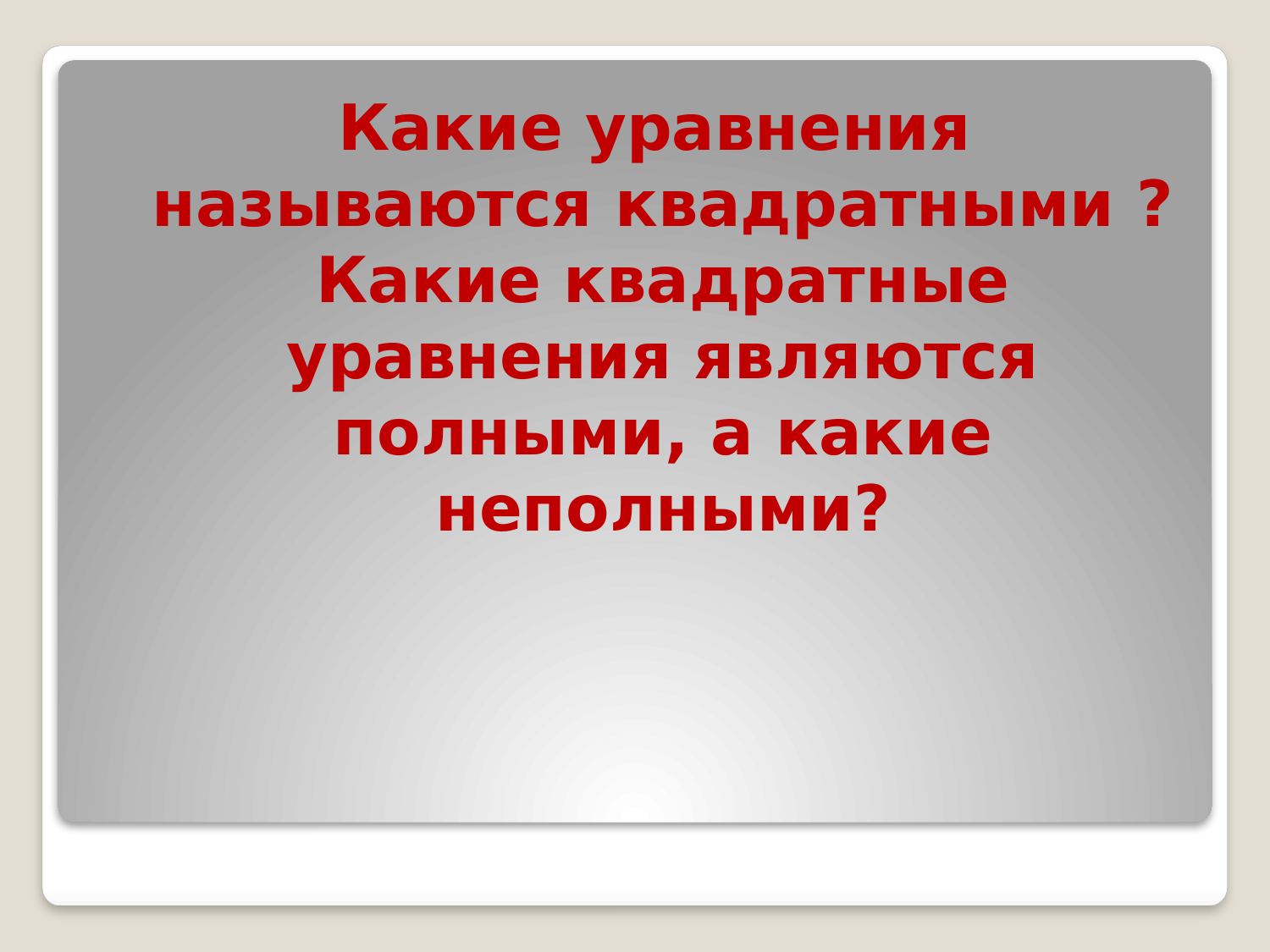

Какие уравнения называются квадратными ? Какие квадратные уравнения являются полными, а какие неполными?
#